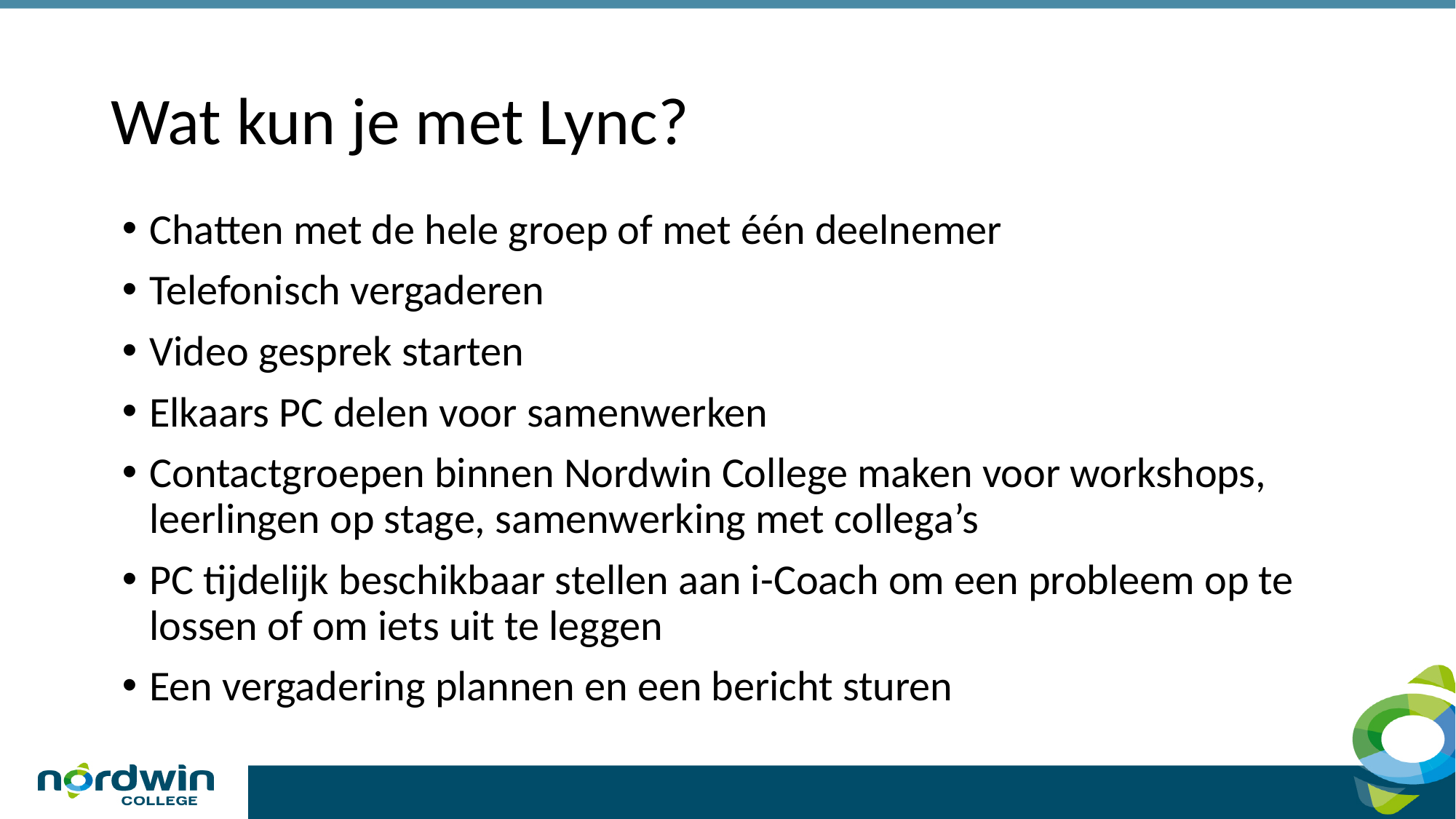

# Wat kun je met Lync?
Chatten met de hele groep of met één deelnemer
Telefonisch vergaderen
Video gesprek starten
Elkaars PC delen voor samenwerken
Contactgroepen binnen Nordwin College maken voor workshops, leerlingen op stage, samenwerking met collega’s
PC tijdelijk beschikbaar stellen aan i-Coach om een probleem op te lossen of om iets uit te leggen
Een vergadering plannen en een bericht sturen